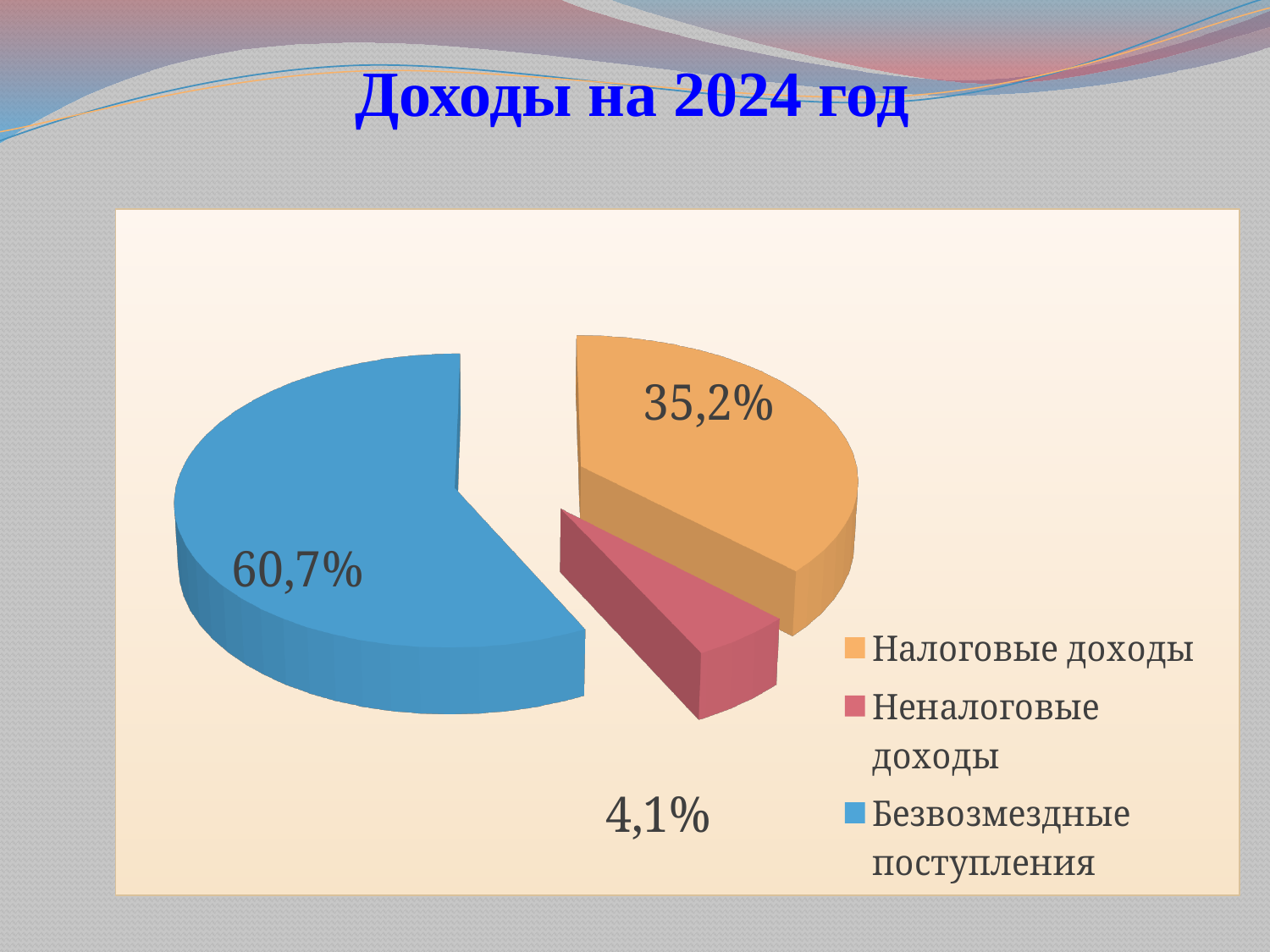

# Доходы на 2024 год

[unsupported chart]